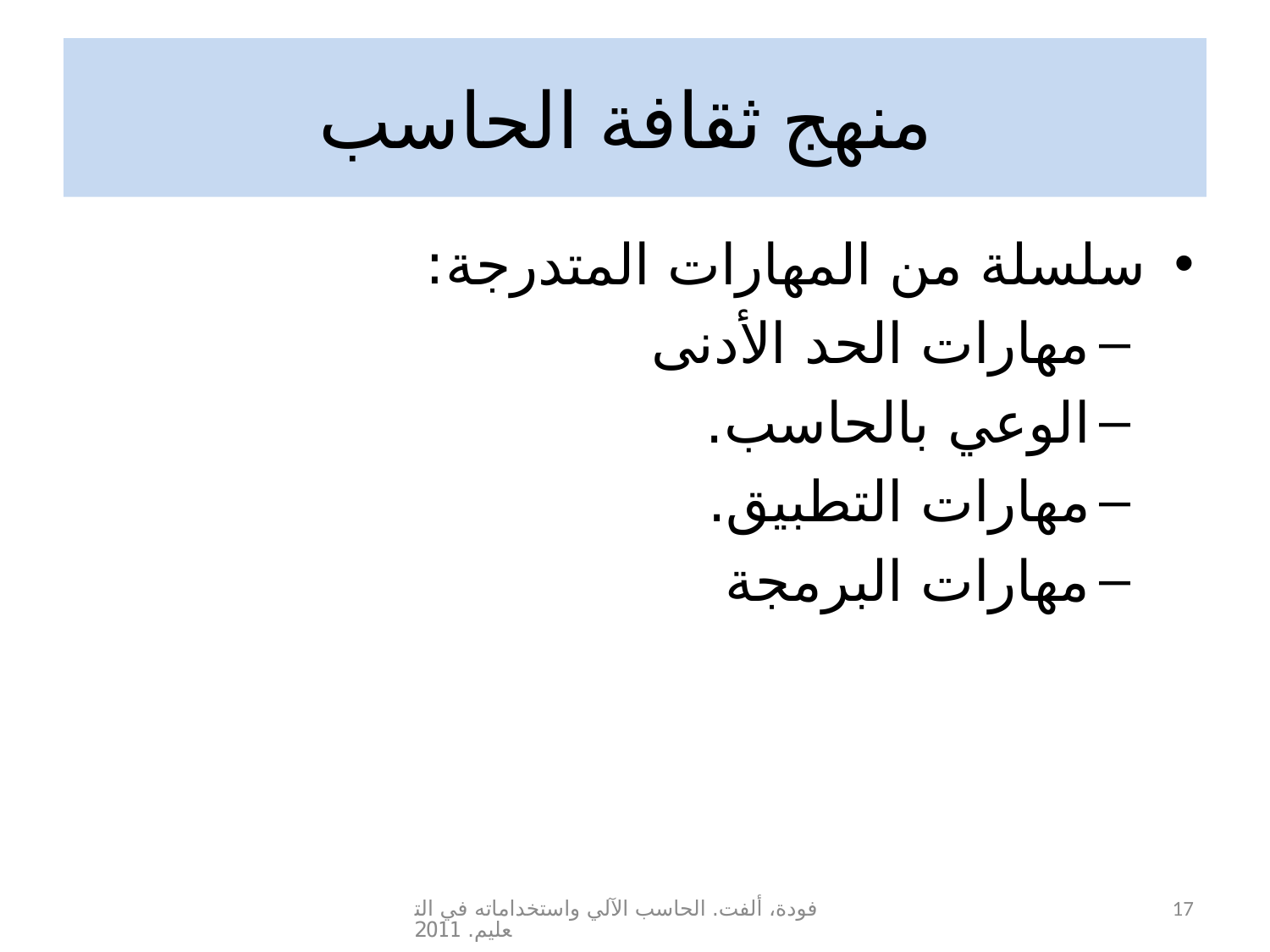

# منهج ثقافة الحاسب
سلسلة من المهارات المتدرجة:
مهارات الحد الأدنى
الوعي بالحاسب.
مهارات التطبيق.
مهارات البرمجة
فودة، ألفت. الحاسب الآلي واستخداماته في التعليم. 2011
17